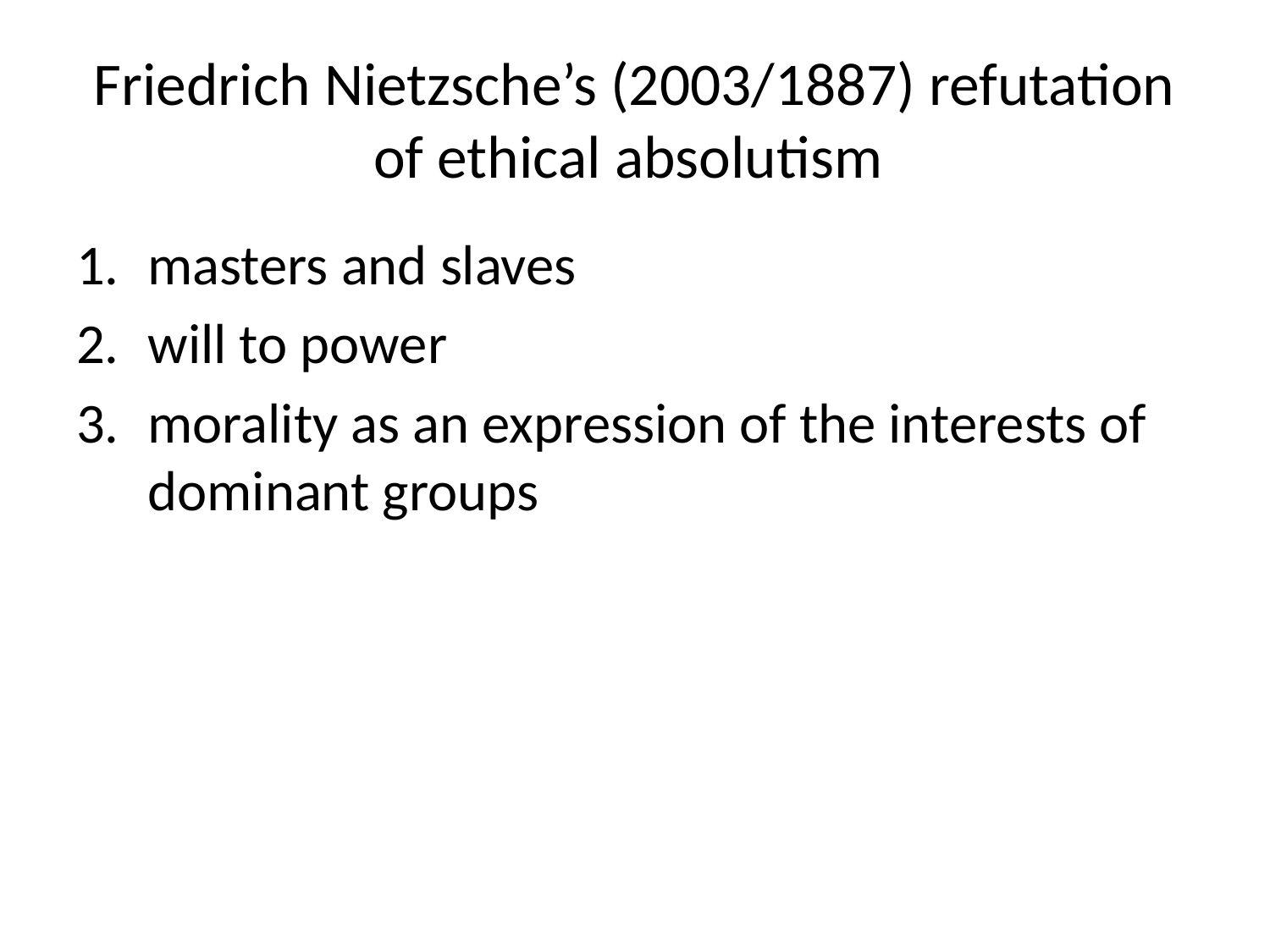

# Friedrich Nietzsche’s (2003/1887) refutation of ethical absolutism
masters and slaves
will to power
morality as an expression of the interests of dominant groups